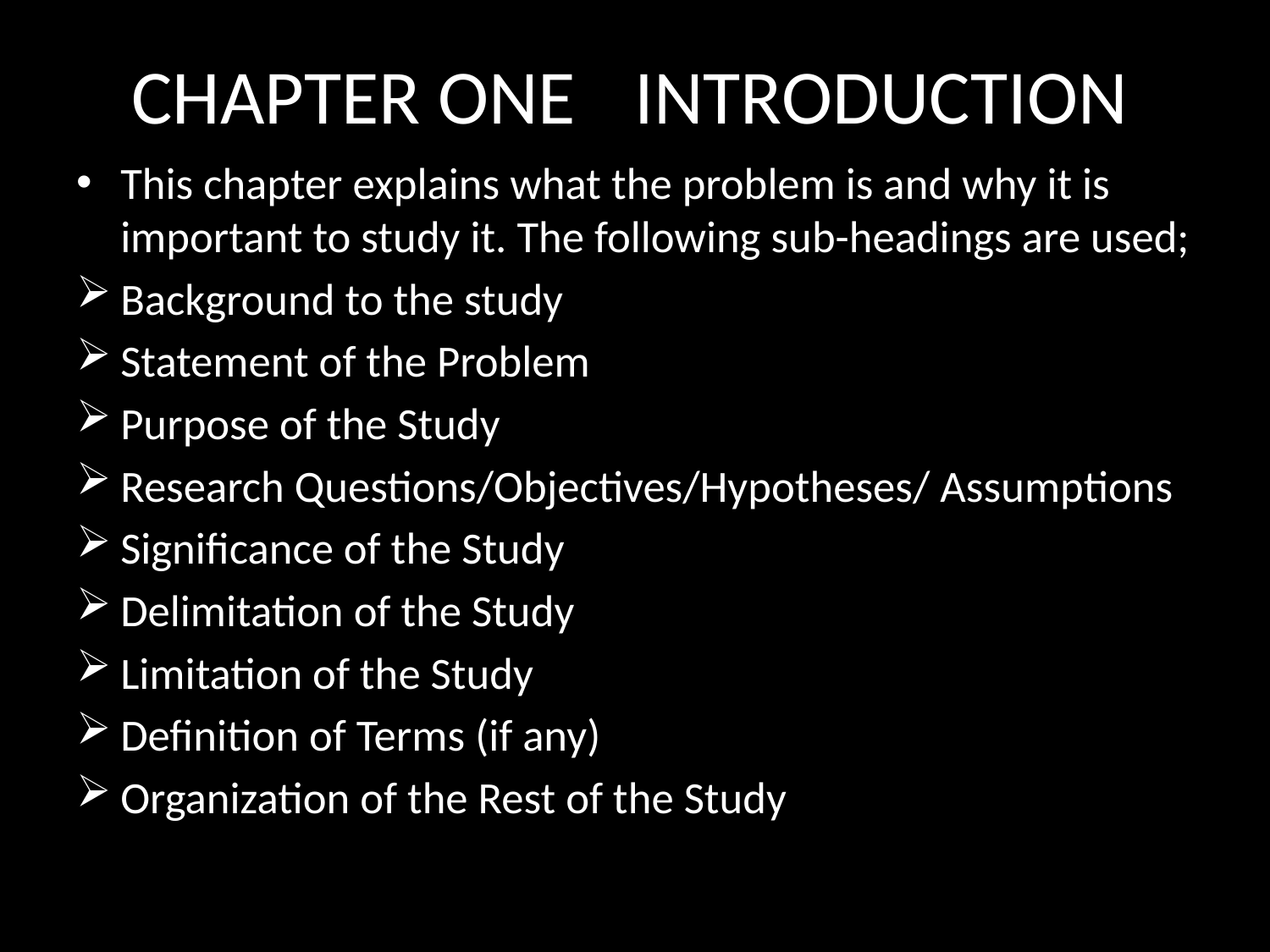

# CHAPTER ONE		INTRODUCTION
This chapter explains what the problem is and why it is important to study it. The following sub-headings are used;
Background to the study
Statement of the Problem
Purpose of the Study
Research Questions/Objectives/Hypotheses/ Assumptions
Significance of the Study
Delimitation of the Study
Limitation of the Study
Definition of Terms (if any)
Organization of the Rest of the Study